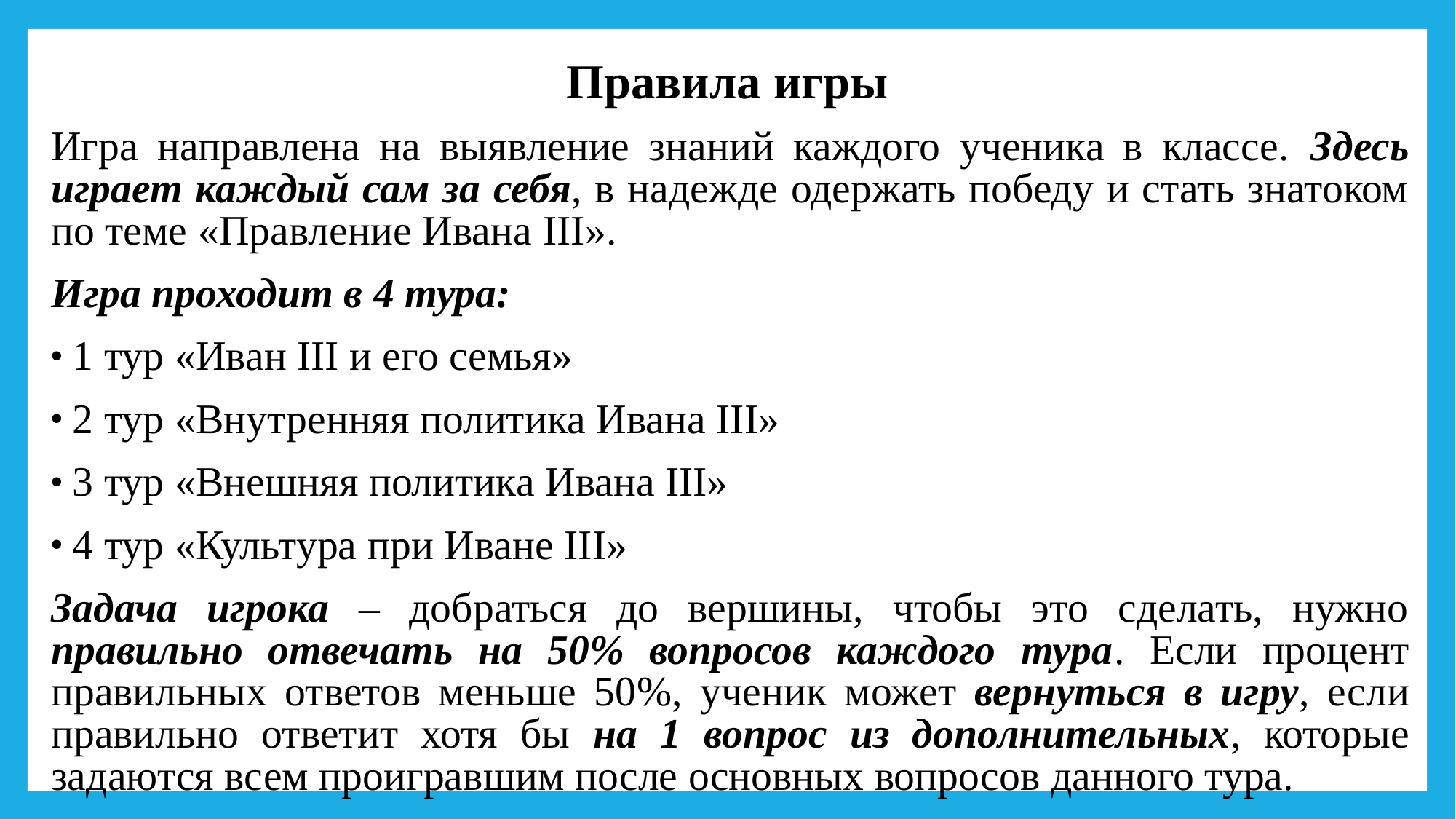

# Правила игры
Игра направлена на выявление знаний каждого ученика в классе. Здесь играет каждый сам за себя, в надежде одержать победу и стать знатоком по теме «Правление Ивана III».
Игра проходит в 4 тура:
1 тур «Иван III и его семья»
2 тур «Внутренняя политика Ивана III»
3 тур «Внешняя политика Ивана III»
4 тур «Культура при Иване III»
Задача игрока – добраться до вершины, чтобы это сделать, нужно правильно отвечать на 50% вопросов каждого тура. Если процент правильных ответов меньше 50%, ученик может вернуться в игру, если правильно ответит хотя бы на 1 вопрос из дополнительных, которые задаются всем проигравшим после основных вопросов данного тура.